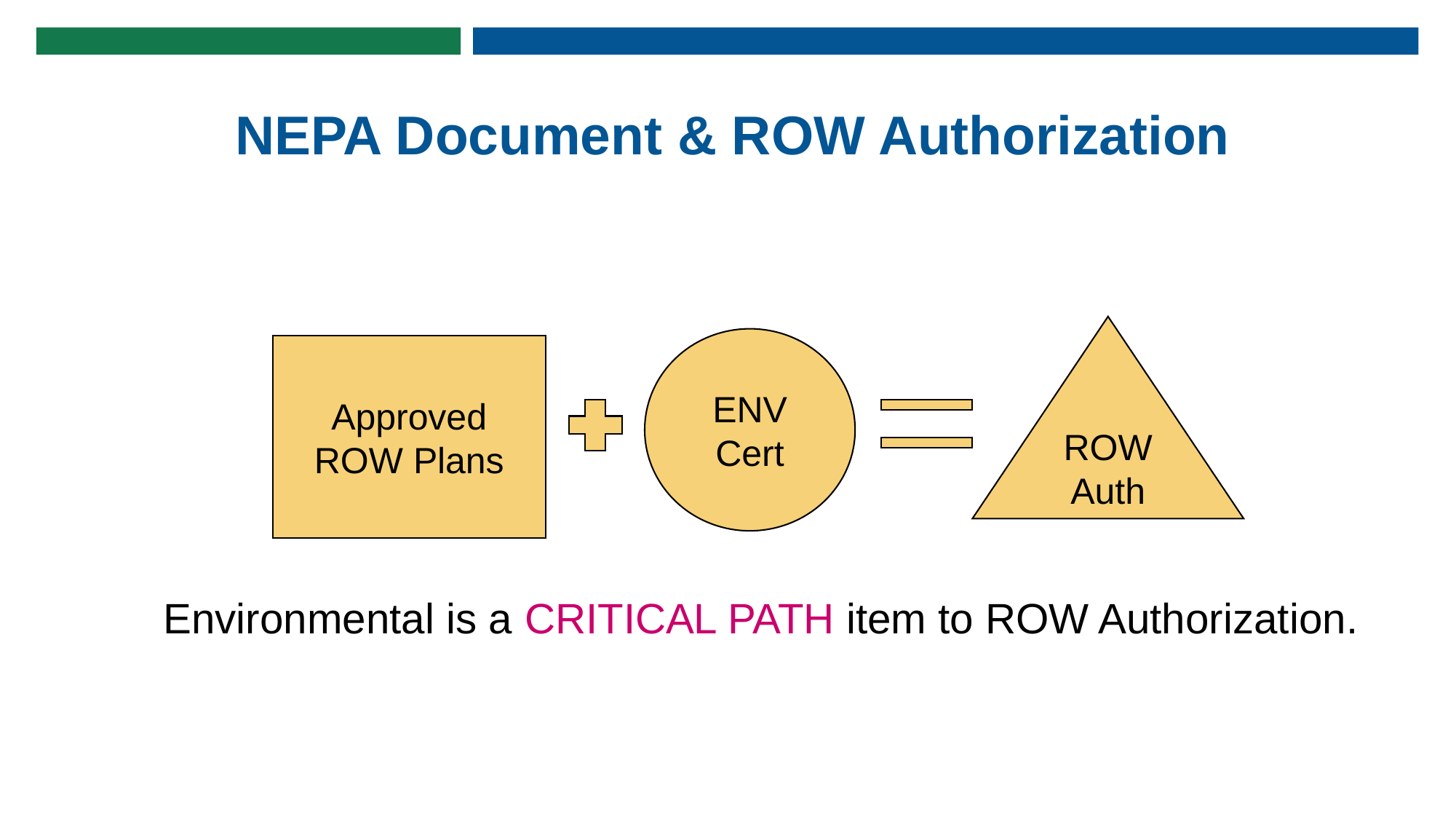

NEPA Document & ROW Authorization

Environmental is a CRITICAL PATH item to ROW Authorization.

ROW Auth
ENV Cert
Approved ROW Plans